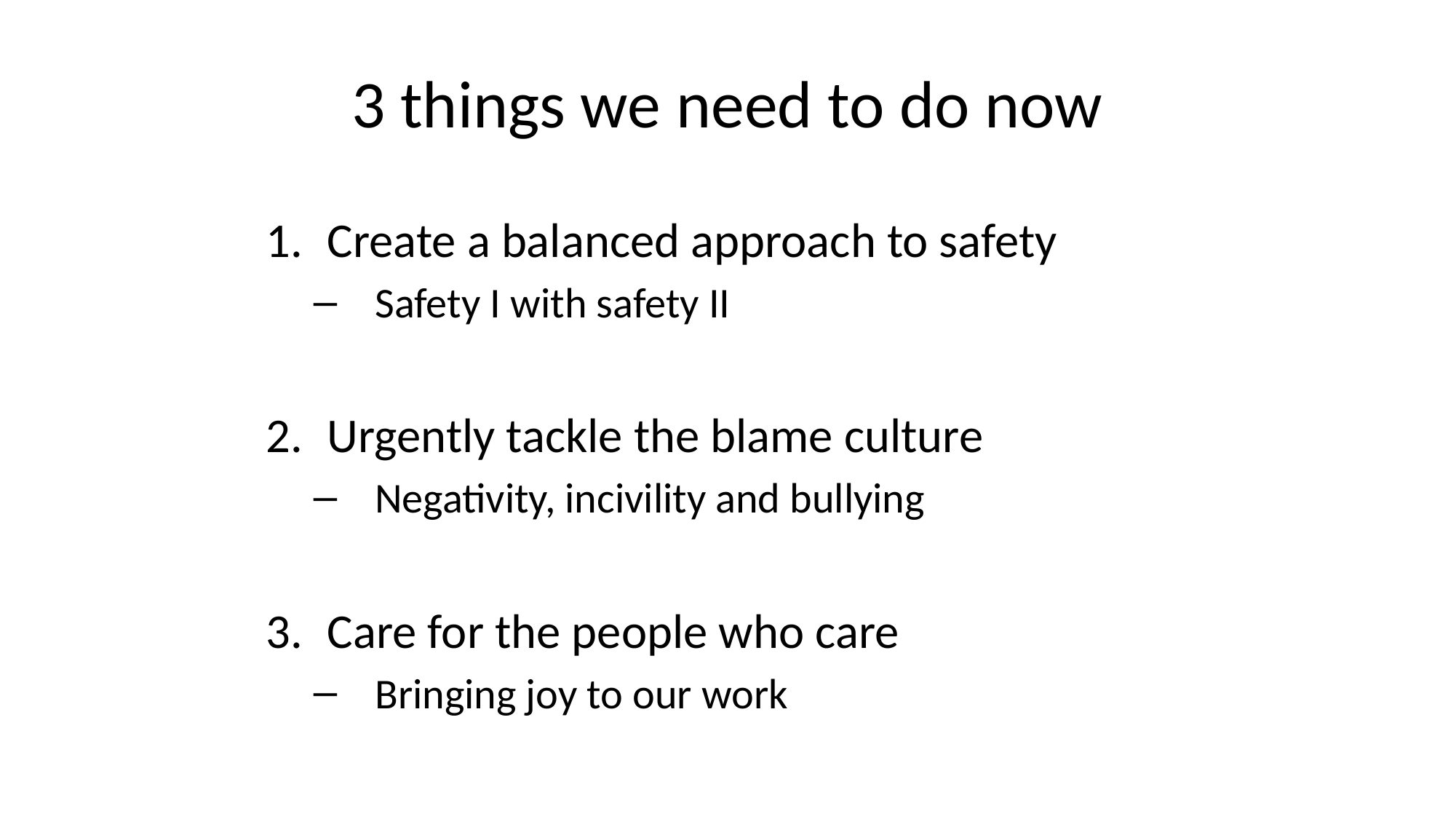

# 3 things we need to do now
Create a balanced approach to safety
Safety I with safety II

Urgently tackle the blame culture
Negativity, incivility and bullying

Care for the people who care
Bringing joy to our work